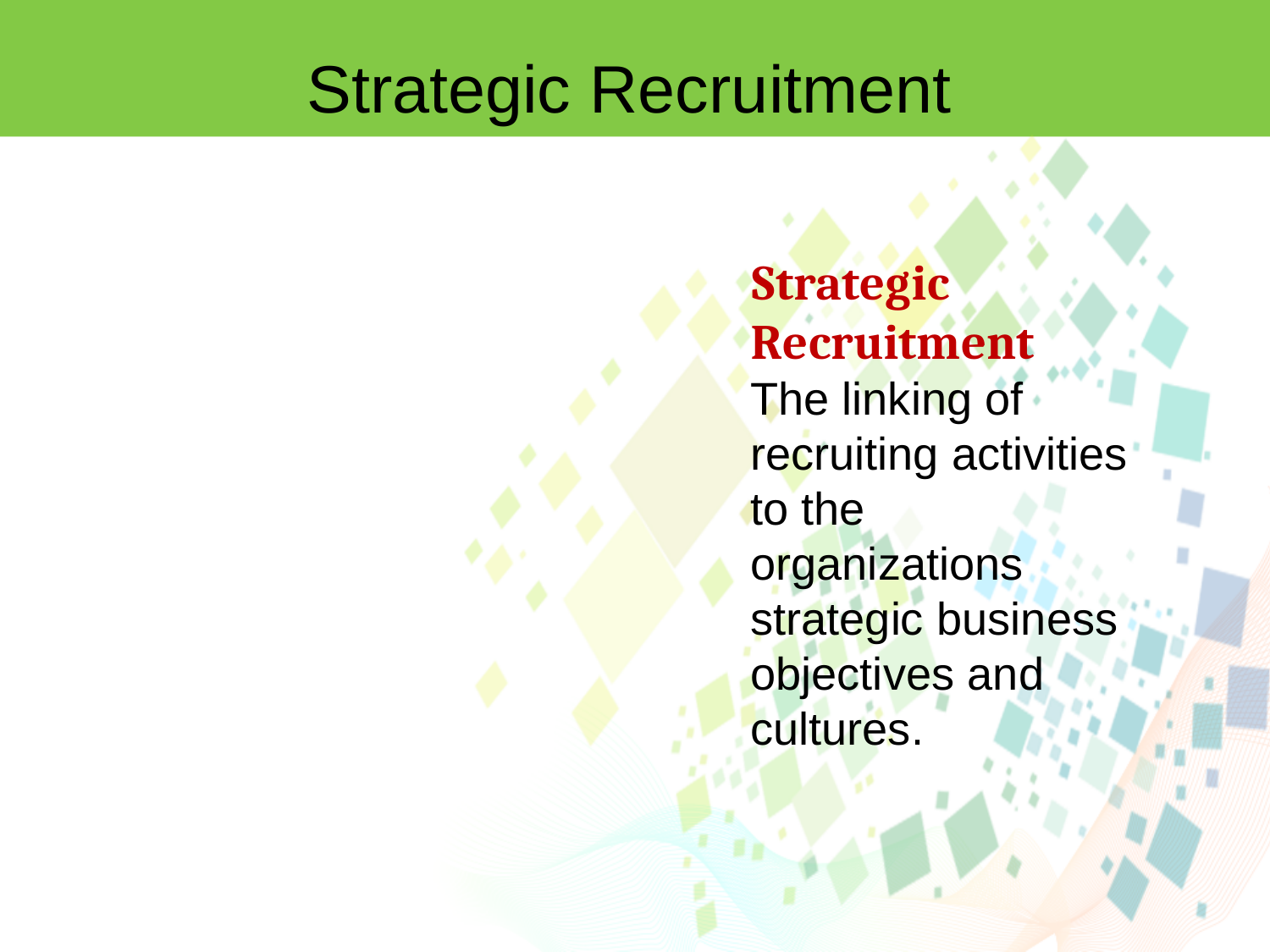

Strategic Recruitment
Strategic Recruitment
The linking of recruiting activities to the organizations strategic business objectives and cultures.